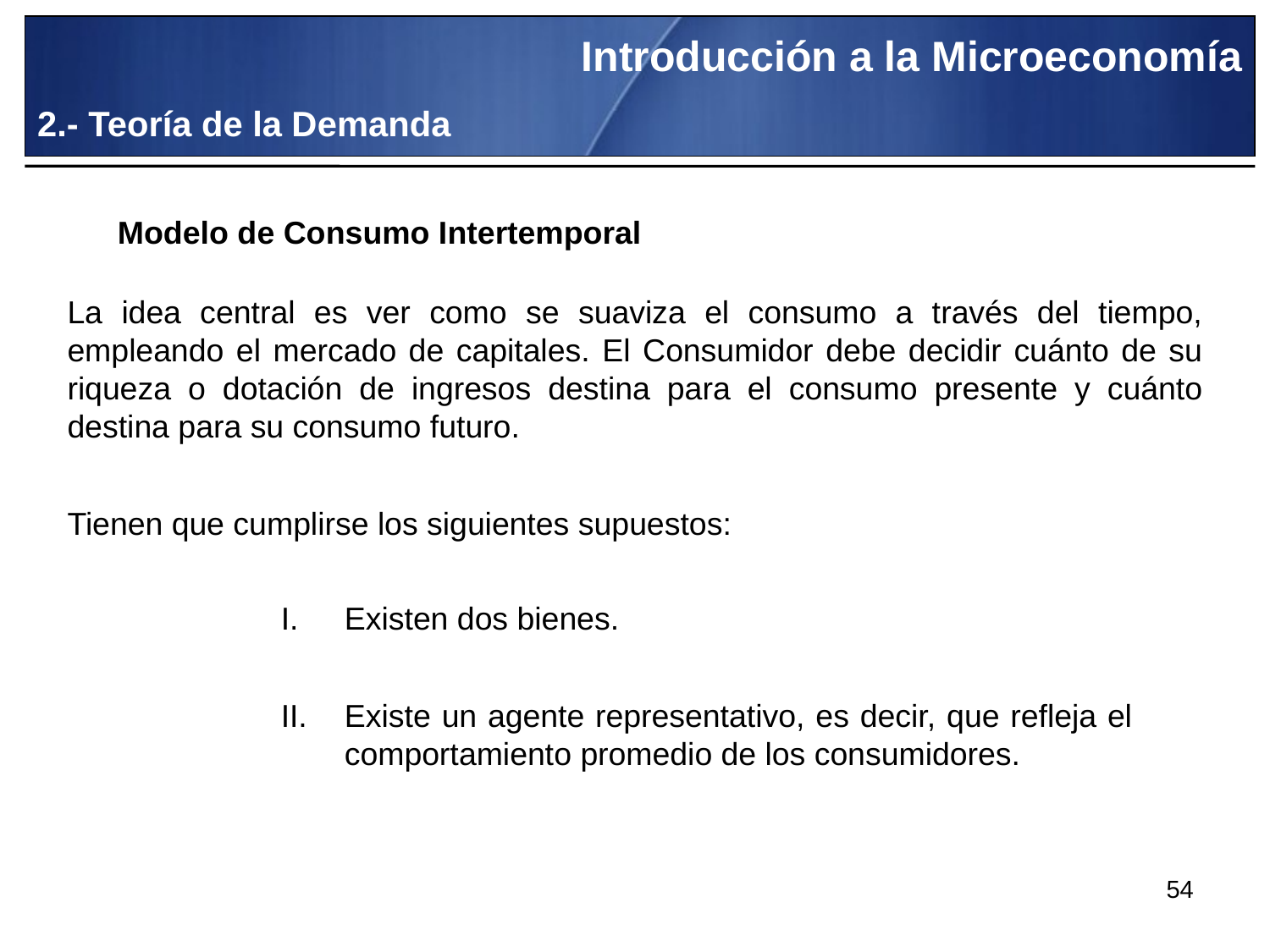

Introducción a la Microeconomía
2.- Teoría de la Demanda

Modelo de Consumo Intertemporal
La idea central es ver como se suaviza el consumo a través del tiempo, empleando el mercado de capitales. El Consumidor debe decidir cuánto de su riqueza o dotación de ingresos destina para el consumo presente y cuánto destina para su consumo futuro.

Tienen que cumplirse los siguientes supuestos:
Existen dos bienes.

Existe un agente representativo, es decir, que refleja el comportamiento promedio de los consumidores.
54